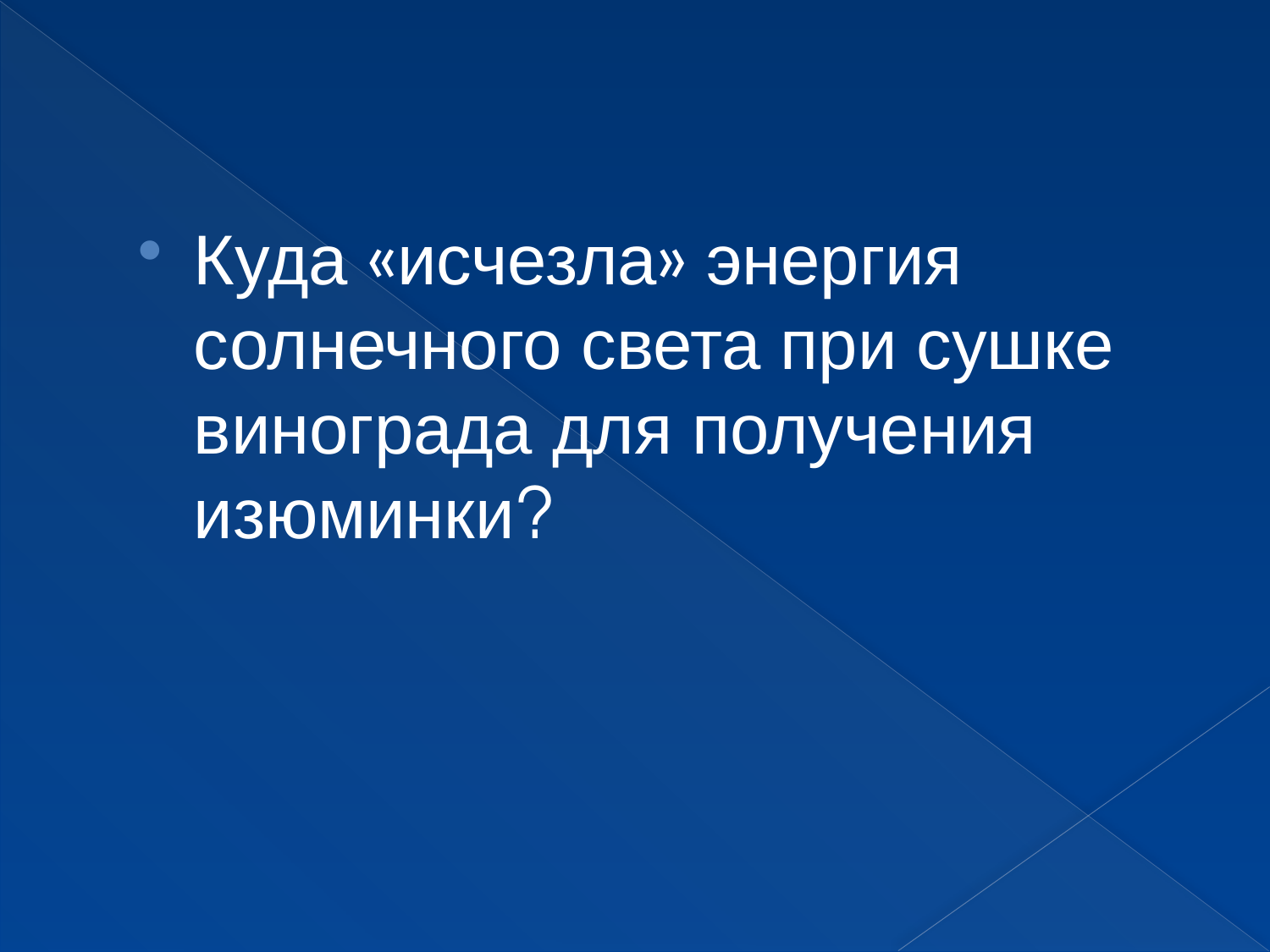

Куда «исчезла» энергия солнечного света при сушке винограда для получения изюминки?